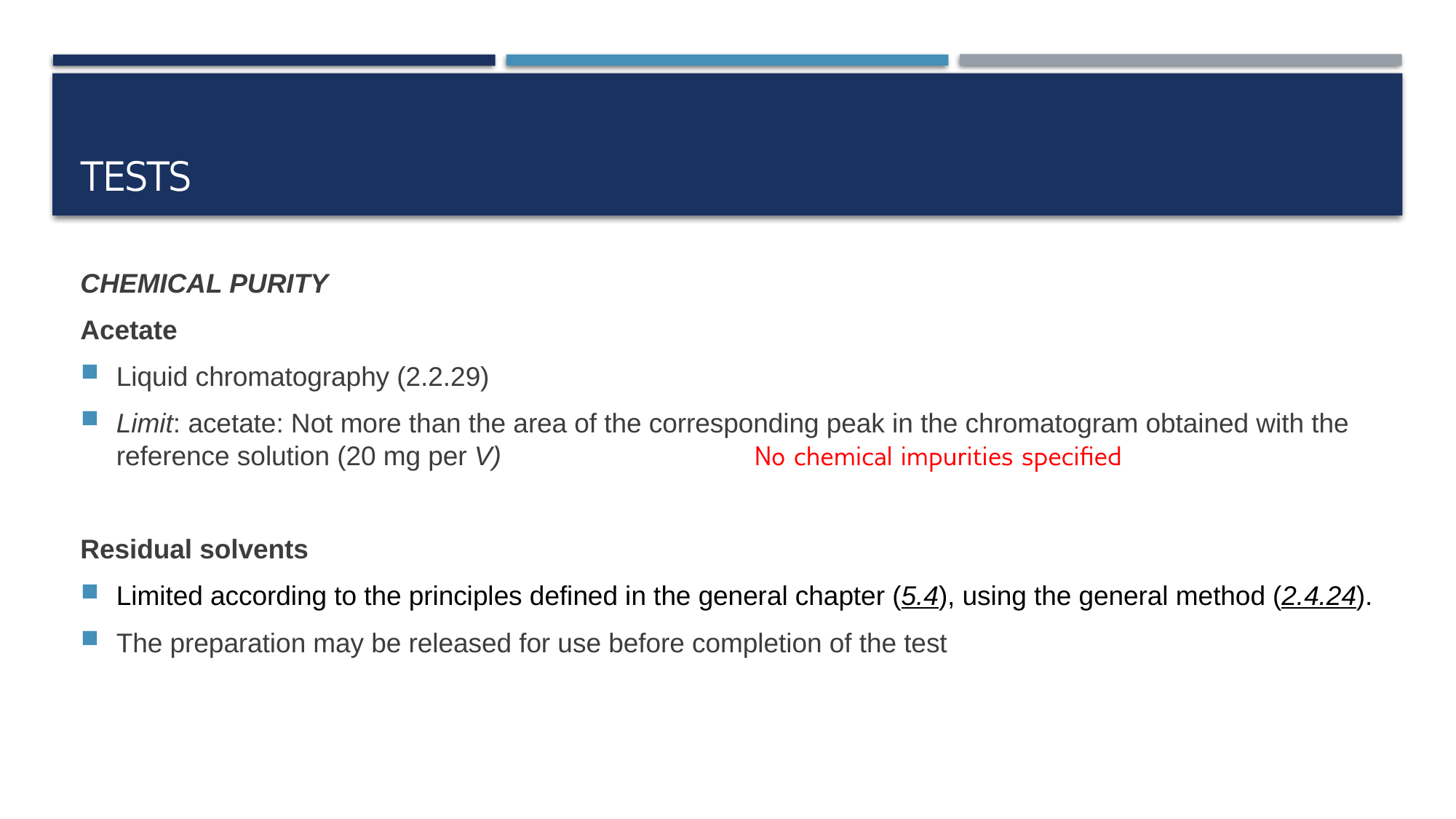

# Tests
CHEMICAL PURITY
Acetate
Liquid chromatography (2.2.29)
Limit: acetate: Not more than the area of the corresponding peak in the chromatogram obtained with the reference solution (20 mg per V)

Residual solvents
Limited according to the principles defined in the general chapter (5.4), using the general method (2.4.24).
The preparation may be released for use before completion of the test
No chemical impurities specified